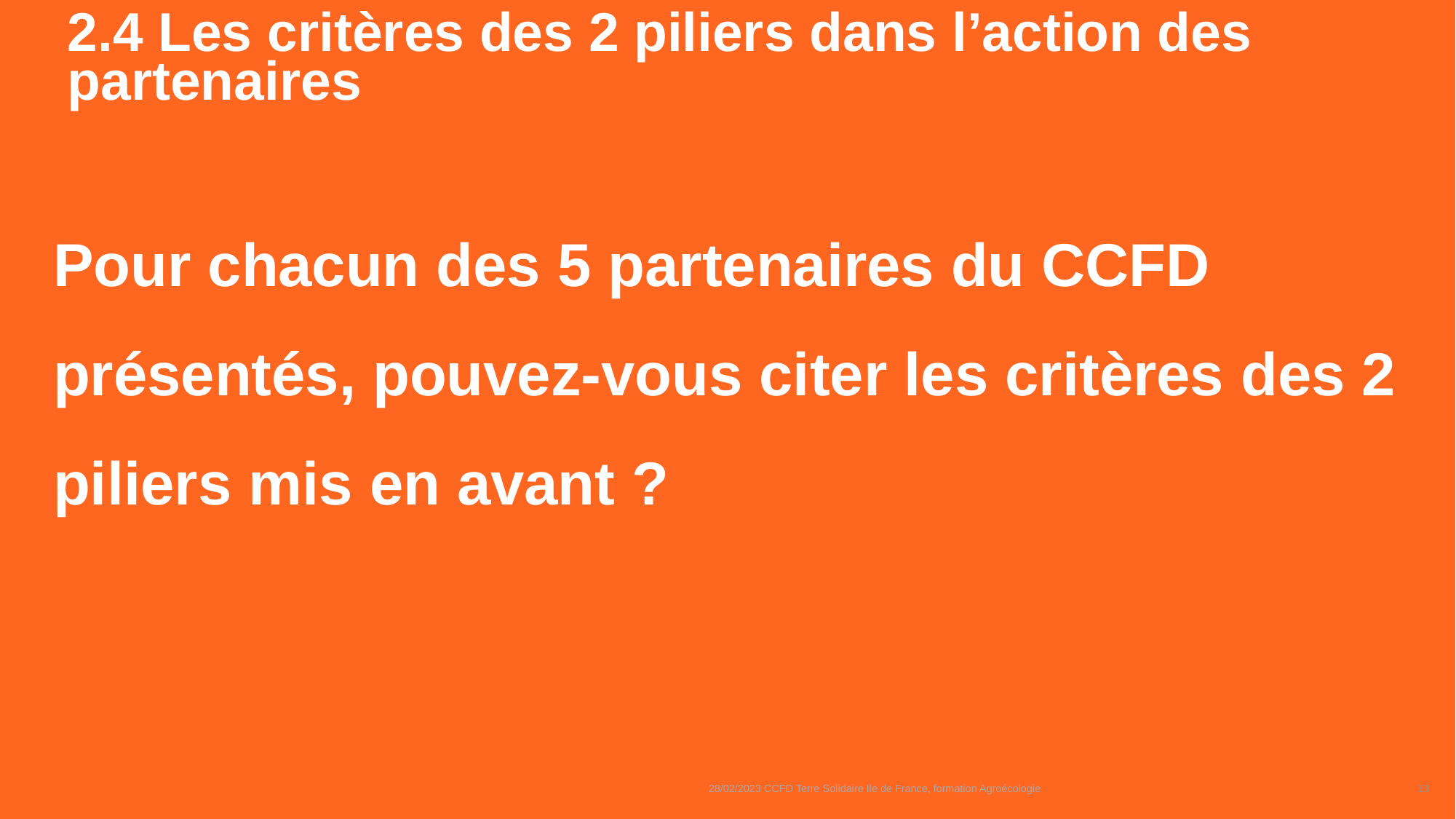

2.4 Les critères des 2 piliers dans l’action des partenaires
Pour chacun des 5 partenaires du CCFD présentés, pouvez-vous citer les critères des 2 piliers mis en avant ?
28/02/2023 CCFD Terre Solidaire Ile de France, formation Agroécologie
13